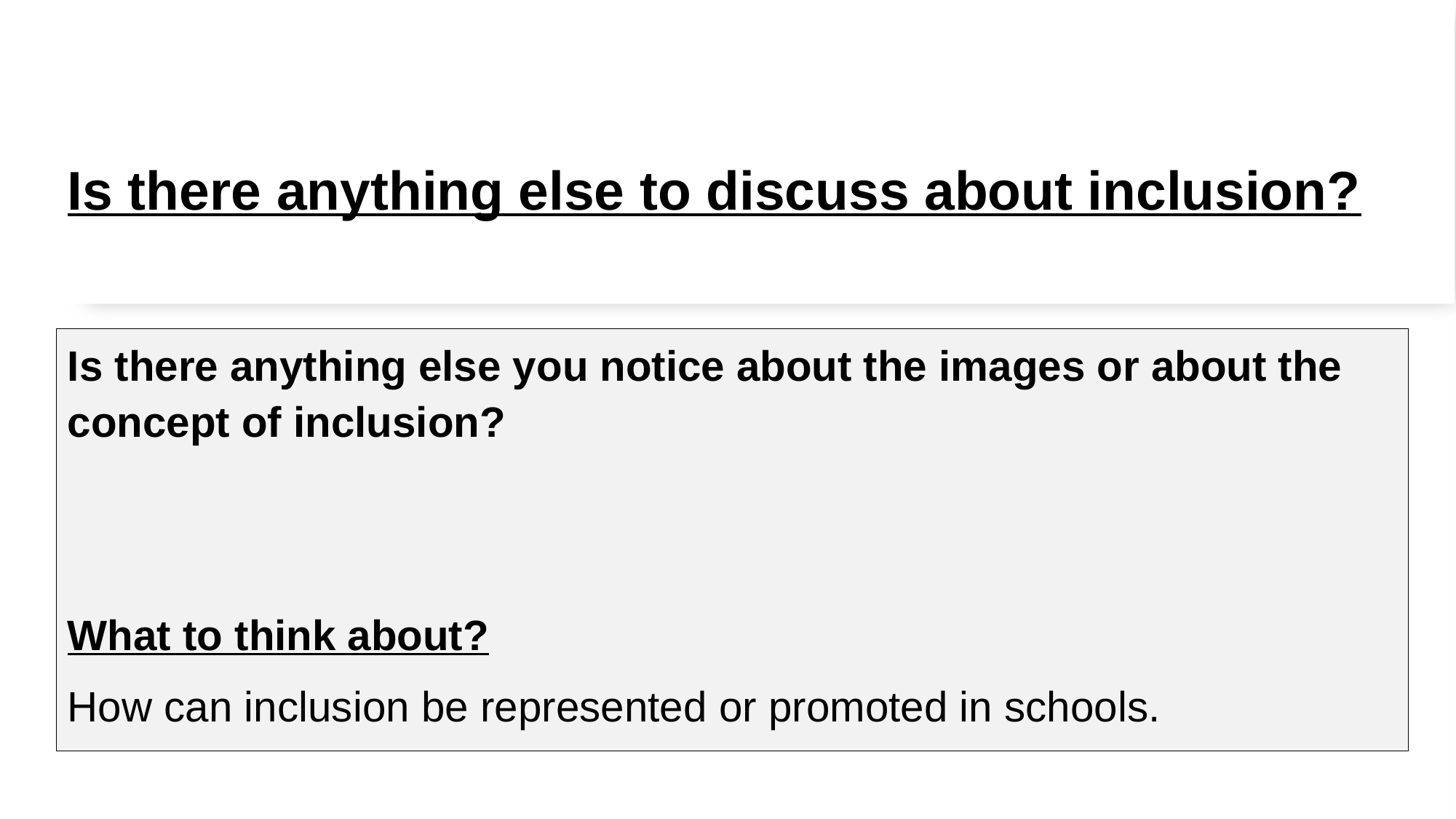

# Is there anything else to discuss about inclusion?
Is there anything else you notice about the images or about the concept of inclusion?

What to think about?
How can inclusion be represented or promoted in schools.